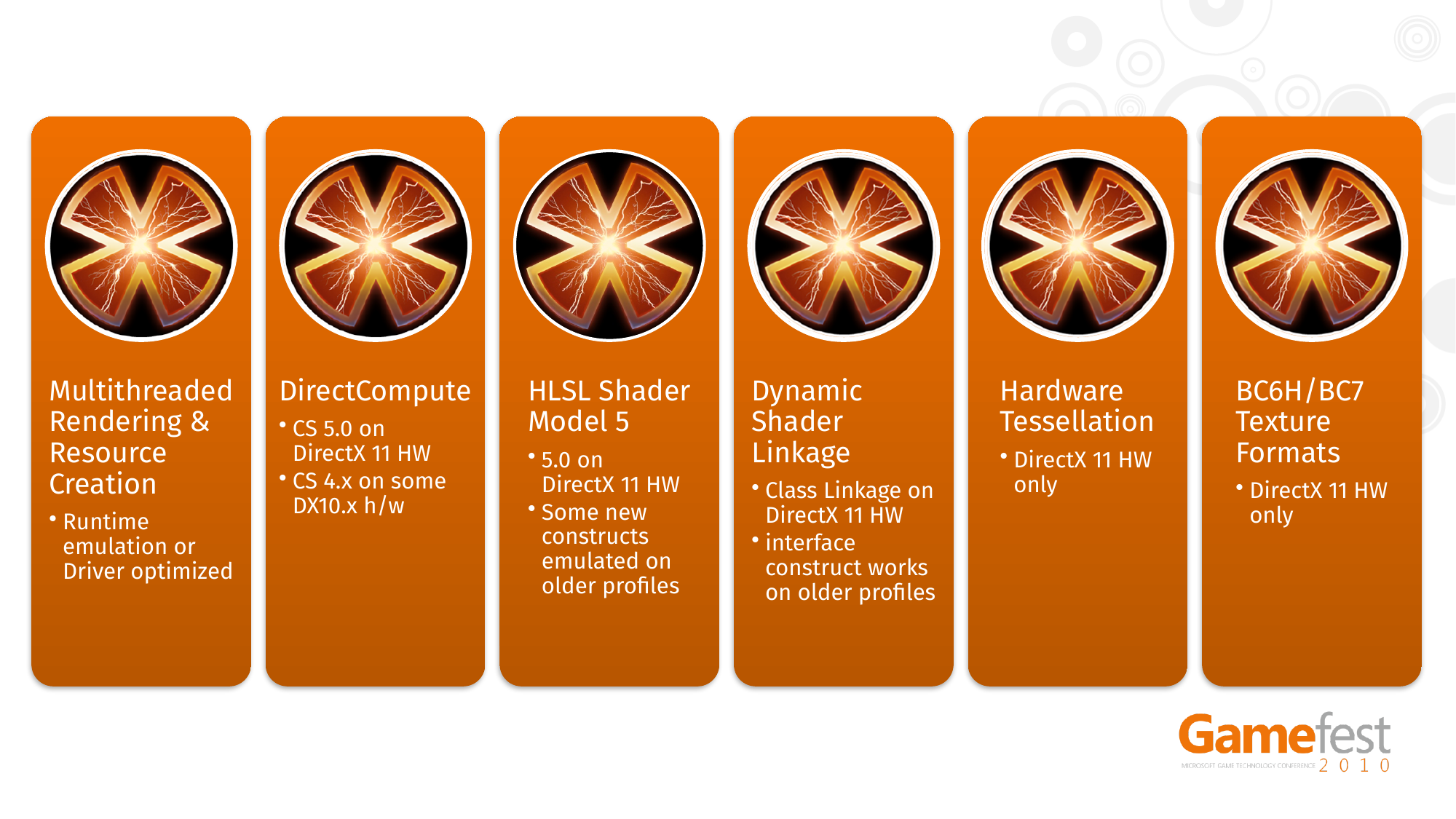

Multithreaded Rendering & Resource Creation
Runtime emulation or Driver optimized

DirectCompute
CS 5.0 on
DirectX 11 HW
CS 4.x on some DX10.x h/w

HLSL Shader Model 5
5.0 on
DirectX 11 HW
Some new constructs emulated on older profiles

Dynamic Shader Linkage
Class Linkage on DirectX 11 HW
interface construct works on older profiles

Hardware Tessellation
DirectX 11 HW only

BC6H/BC7 Texture Formats
DirectX 11 HW only